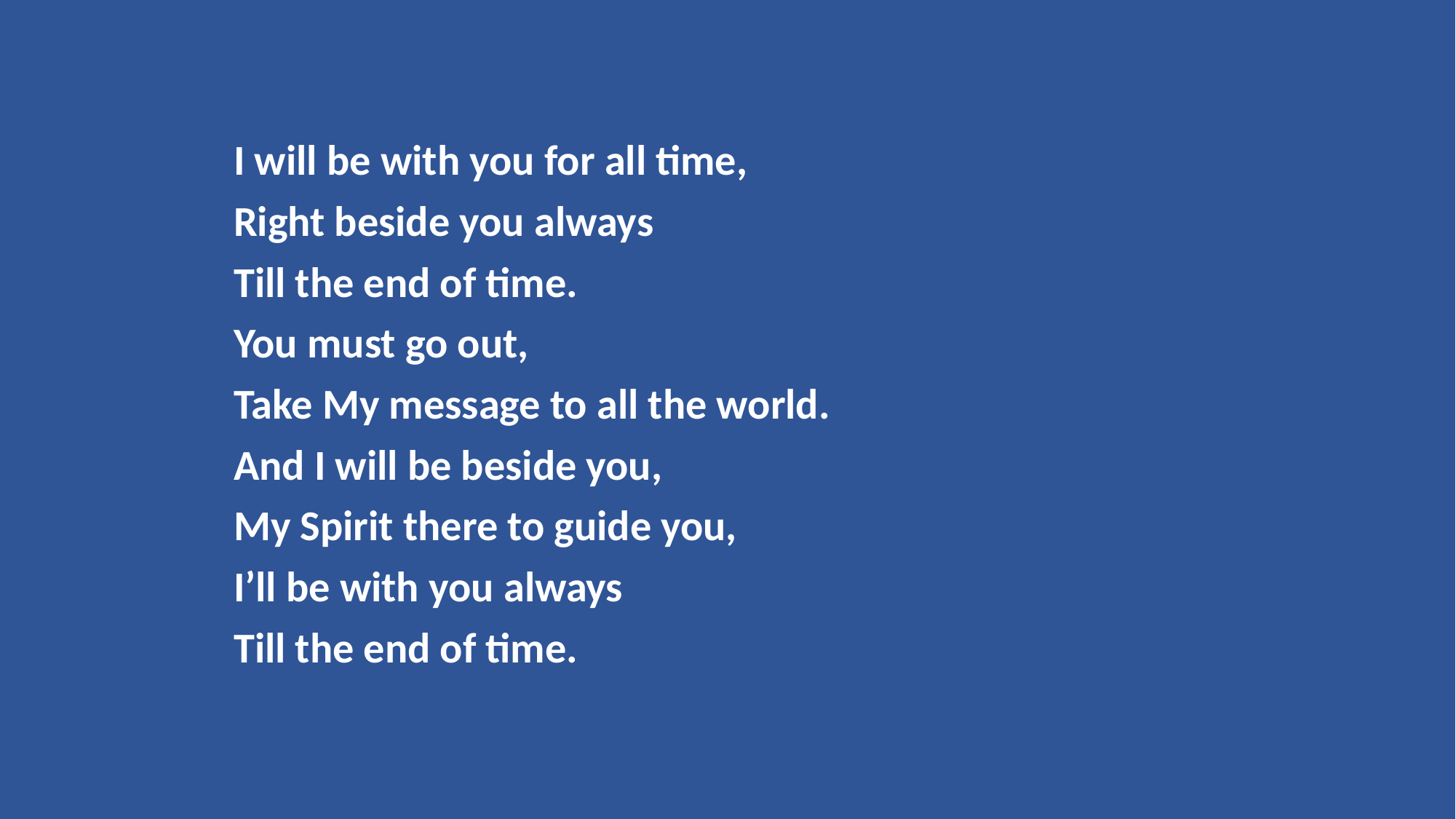

I will be with you for all time,
Right beside you always
Till the end of time.
You must go out,
Take My message to all the world.
And I will be beside you,
My Spirit there to guide you,
I’ll be with you always
Till the end of time.